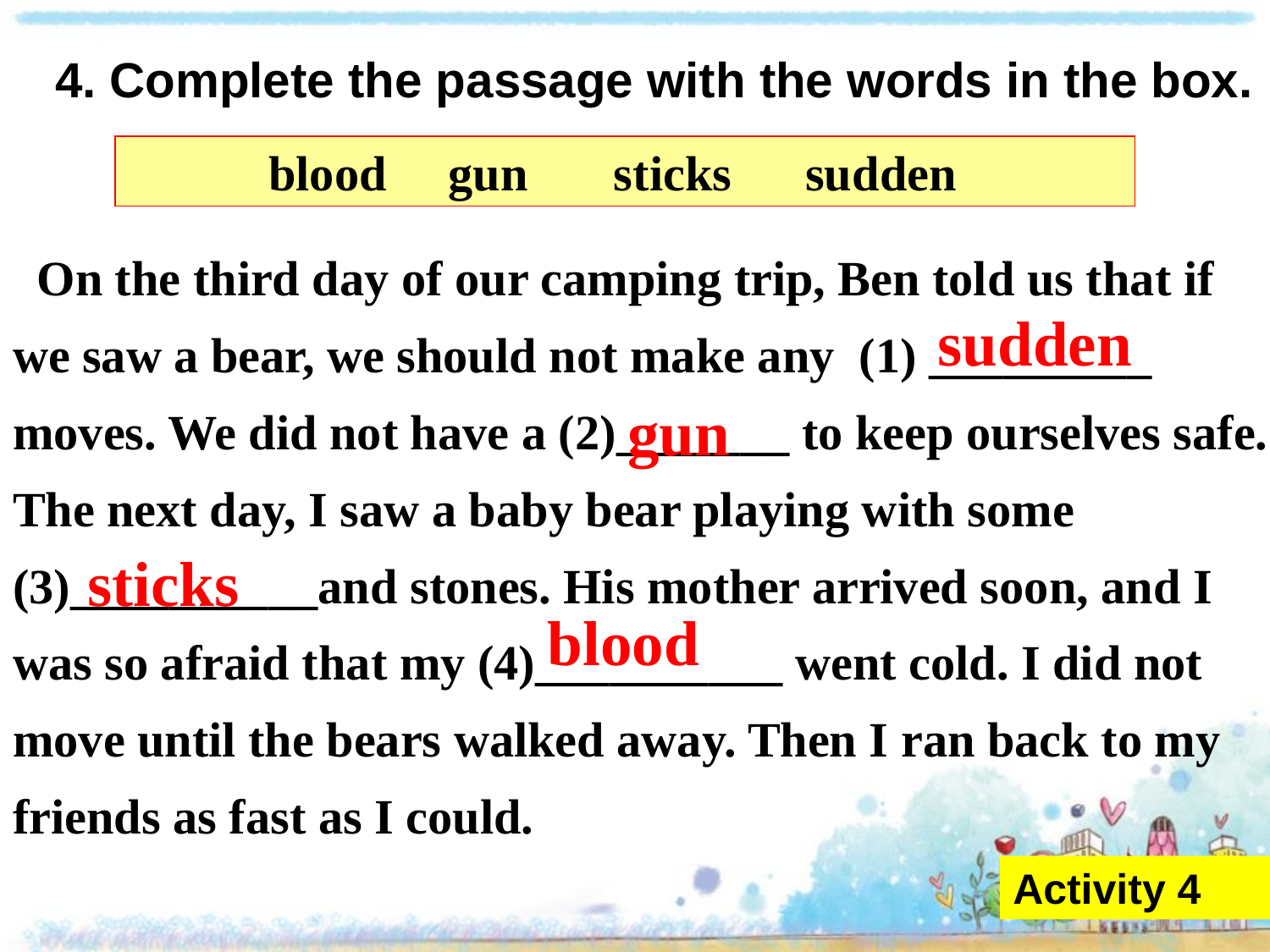

4. Complete the passage with the words in the box.
blood     gun       sticks      sudden
  On the third day of our camping trip, Ben told us that if we saw a bear, we should not make any  (1) _________ moves. We did not have a (2)_______ to keep ourselves safe. The next day, I saw a baby bear playing with some (3)__________and stones. His mother arrived soon, and I was so afraid that my (4)__________ went cold. I did not move until the bears walked away. Then I ran back to my friends as fast as I could.
sudden
gun
sticks
blood
Activity 4